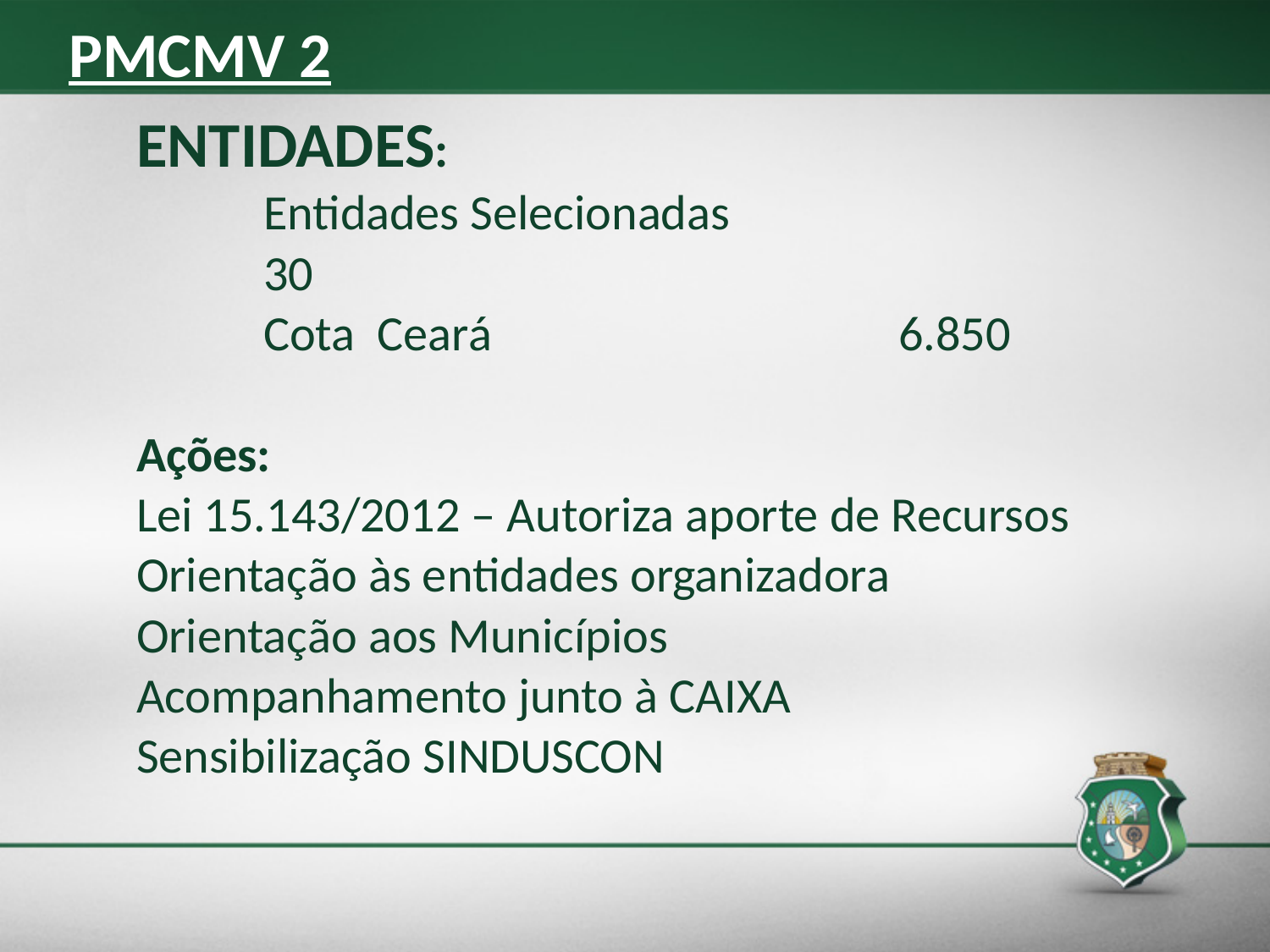

PMCMV 2
# ENTIDADES: Entidades Selecionadas       				30 Cota  Ceará                                    	6.850 Ações: Lei 15.143/2012 – Autoriza aporte de Recursos Orientação às entidades organizadora Orientação aos Municípios Acompanhamento junto à CAIXA Sensibilização SINDUSCON